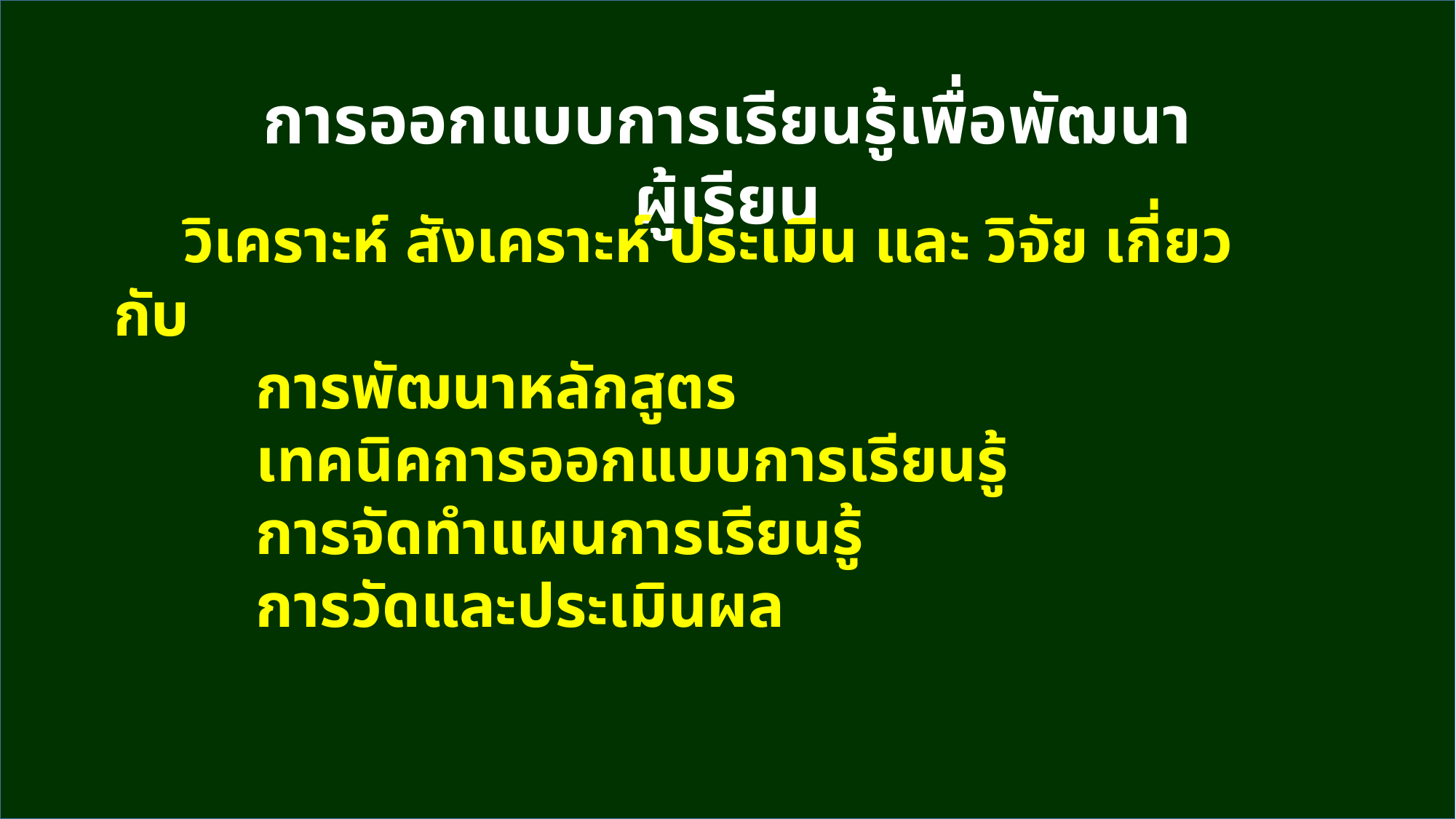

การออกแบบการเรียนรู้เพื่อพัฒนาผู้เรียน
    วิเคราะห์ สังเคราะห์ ประเมิน และ วิจัย เกี่ยวกับ
         การพัฒนาหลักสูตร
         เทคนิคการออกแบบการเรียนรู้
         การจัดทำแผนการเรียนรู้
         การวัดและประเมินผล